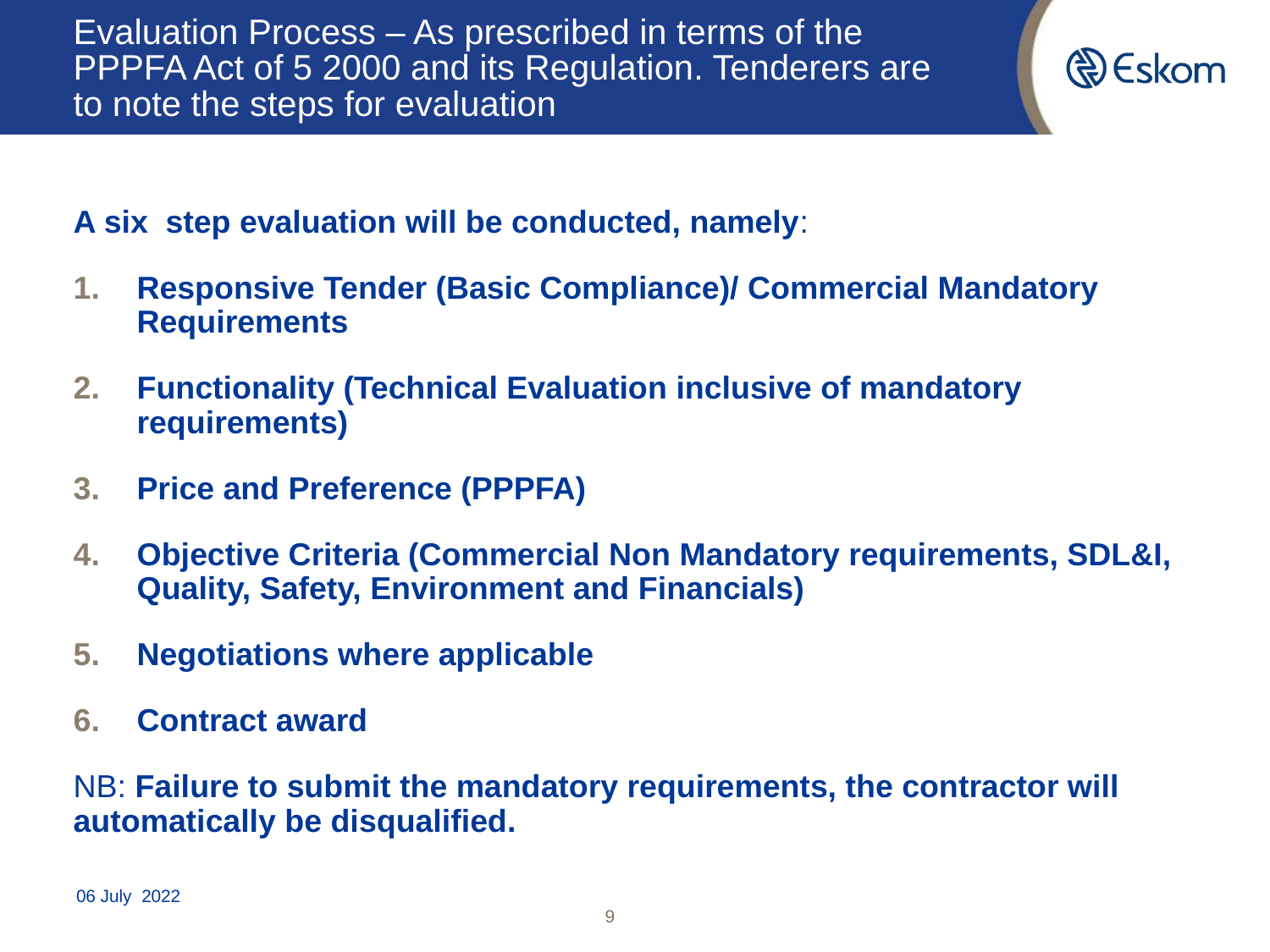

# Evaluation Process – As prescribed in terms of the PPPFA Act of 5 2000 and its Regulation. Tenderers are to note the steps for evaluation
A six  step evaluation will be conducted, namely:
Responsive Tender (Basic Compliance)/ Commercial Mandatory Requirements
Functionality (Technical Evaluation inclusive of mandatory requirements)
Price and Preference (PPPFA)
Objective Criteria (Commercial Non Mandatory requirements, SDL&I, Quality, Safety, Environment and Financials)
Negotiations where applicable
Contract award
NB: Failure to submit the mandatory requirements, the contractor will automatically be disqualified.
06 July  2022

9